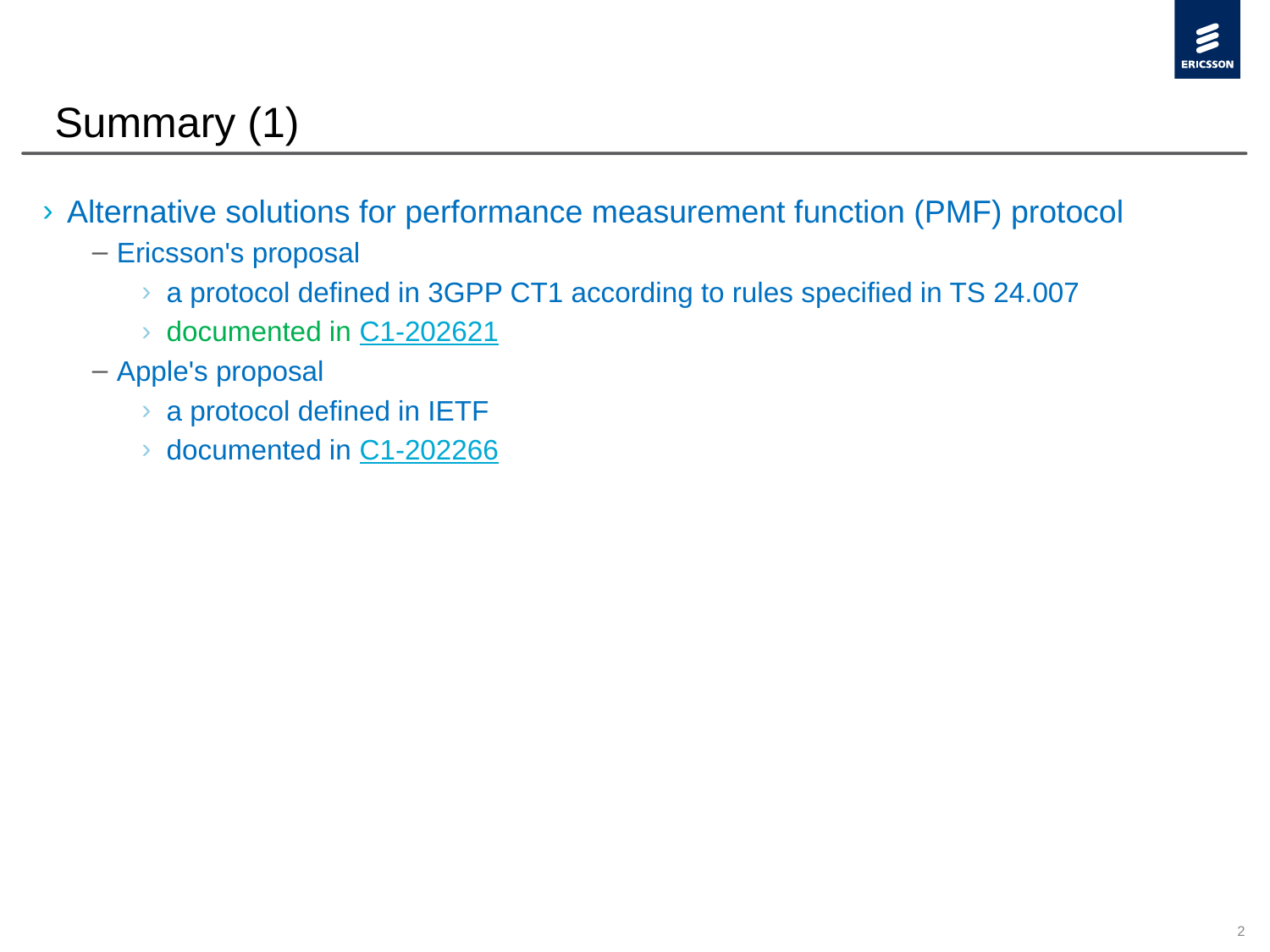

# Summary (1)
Alternative solutions for performance measurement function (PMF) protocol
Ericsson's proposal
a protocol defined in 3GPP CT1 according to rules specified in TS 24.007
documented in C1-202621
Apple's proposal
a protocol defined in IETF
documented in C1-202266